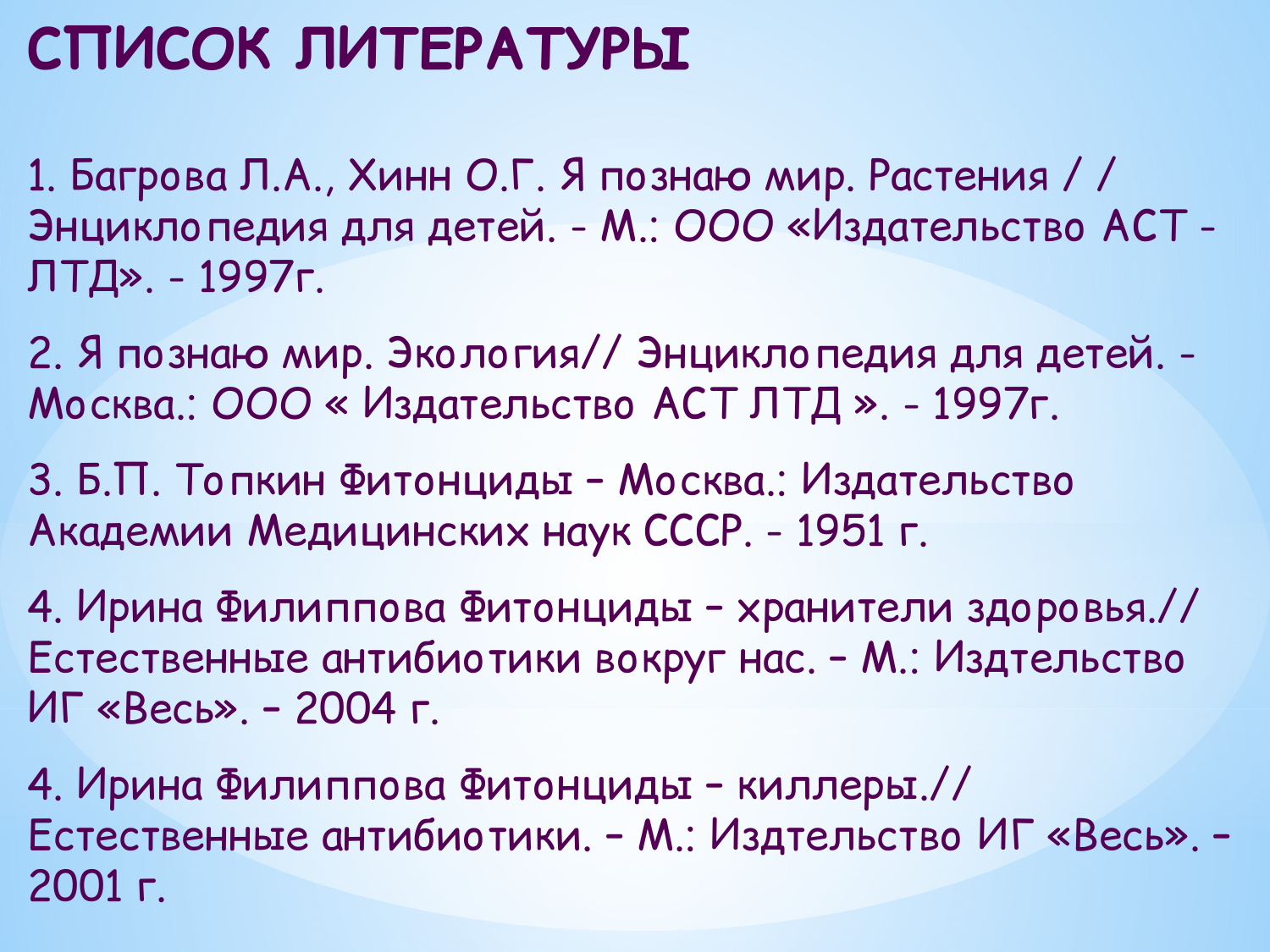

СПИСОК ЛИТЕРАТУРЫ

1. Багрова Л.А., Хинн О.Г. Я познаю мир. Растения / / Энциклопедия для детей. - М.: ООО «Издательство АСТ - ЛТД». - 1997г.

2. Я познаю мир. Экология// Энциклопедия для детей. - Москва.: ООО « Издательство АСТ ЛТД ». - 1997г.

3. Б.П. Топкин Фитонциды – Москва.: Издательство Академии Медицинских наук СССР. - 1951 г.

4. Ирина Филиппова Фитонциды – хранители здоровья.// Естественные антибиотики вокруг нас. – М.: Издтельство ИГ «Весь». – 2004 г.

4. Ирина Филиппова Фитонциды – киллеры.// Естественные антибиотики. – М.: Издтельство ИГ «Весь». – 2001 г.